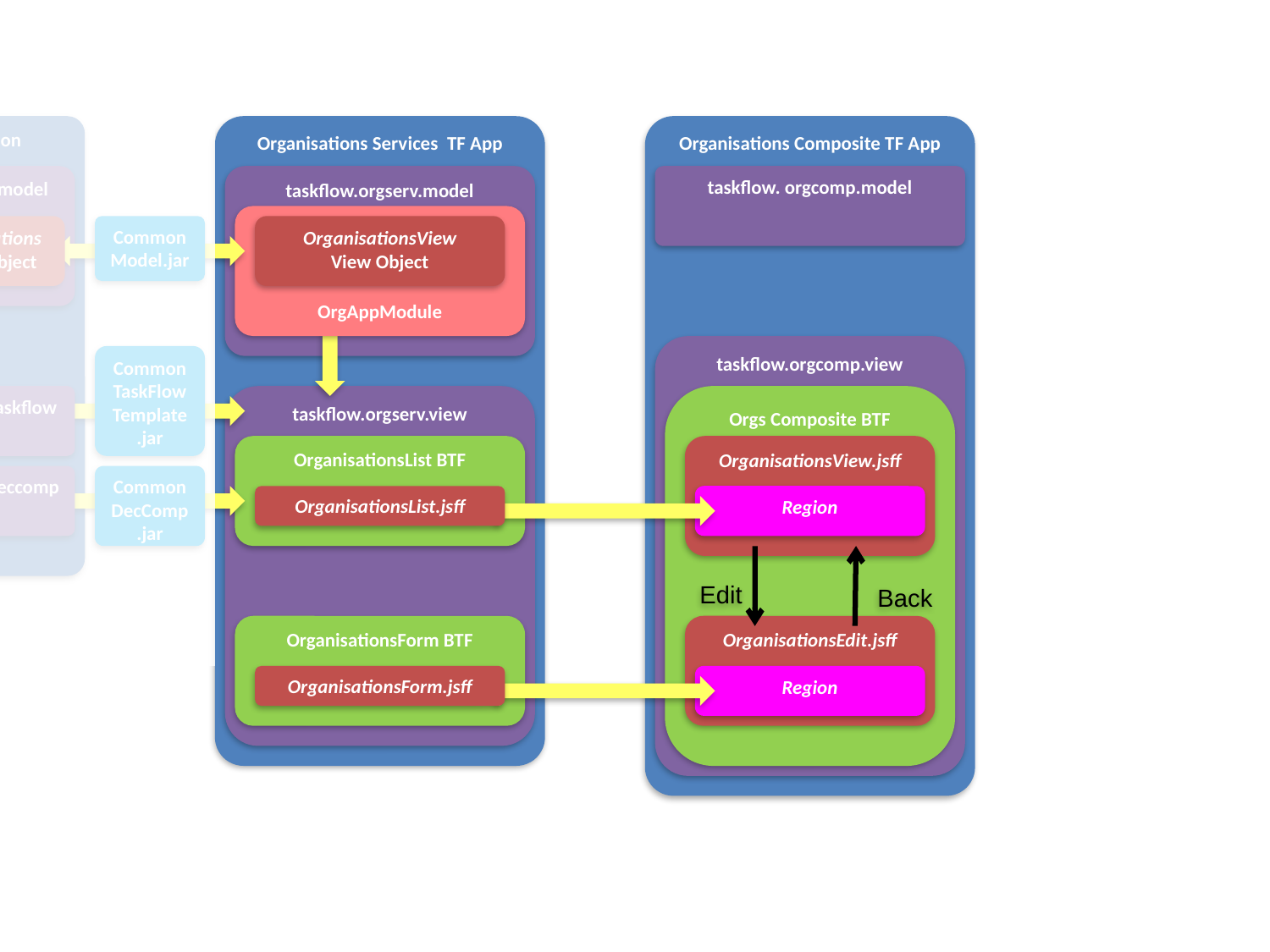

Common
Organisations Services  TF App
Organisations Composite TF App
common.model
taskflow.orgserv.model
taskflow. orgcomp.model

OrgAppModule
Organisations
Entity Object
Common
Model.jar
OrganisationsView
View Object

taskflow.orgcomp.view
Common
TaskFlow
Template.jar
common.taskflow
taskflow.orgserv.view
Orgs Composite BTF

OrganisationsList BTF
OrganisationsView.jsff
common.deccomp
Common
DecComp.jar

OrganisationsList.jsff
Region

Edit
Back
OrganisationsForm BTF
OrganisationsEdit.jsff
OrganisationsForm.jsff
Region